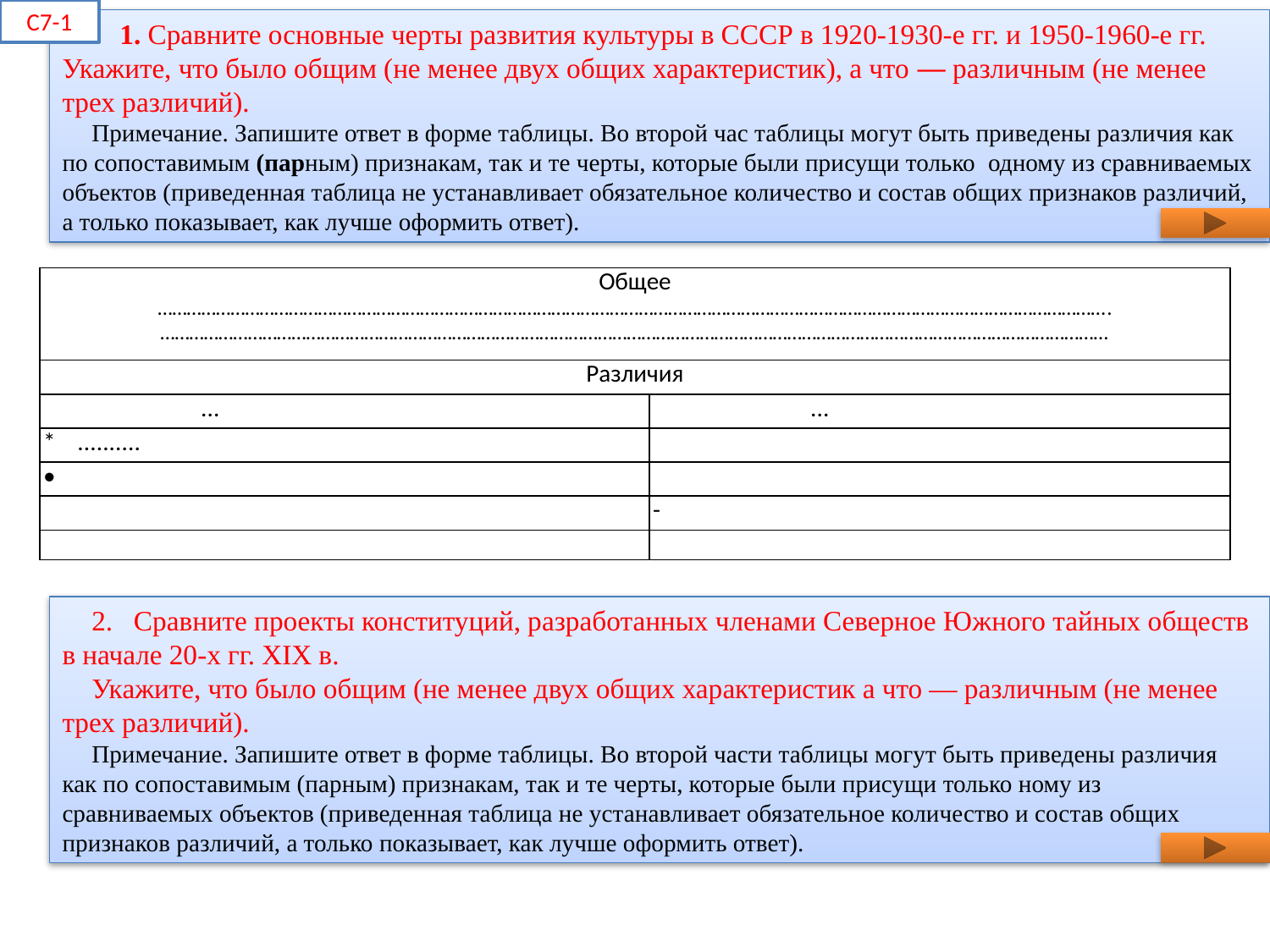

C7-1
    1. Сравните основные черты развития культуры в СССР в 1920-1930-е гг. и 1950-1960-е гг. Укажите, что было общим (не менее двух общих характеристик), а что — различным (не менее трех различий).
Примечание. Запишите ответ в форме таблицы. Во второй час таблицы могут быть приведены различия как по сопоставимым (парным) признакам, так и те черты, которые были присущи только  одному из сравниваемых объектов (приведенная таблица не устанавливает обязательное количество и состав общих признаков различий, а только показывает, как лучше оформить ответ).

| Общее ……………………………………………………………………………………………………………………………………………………………………………. …………………………………………………………………………………………………………………………………………………………………………… |  |
| --- | --- |
| Различия |  |
| ... | ... |
| \* .......... |  |
| • |  |
|  | - |
|  |  |
2.   Сравните проекты конституций, разработанных членами Северное Южного тайных обществ в начале 20-х гг. XIX в.
Укажите, что было общим (не менее двух общих характеристик а что — различным (не менее трех различий).
Примечание. Запишите ответ в форме таблицы. Во второй части таблицы могут быть приведены различия как по сопоставимым (парным) признакам, так и те черты, которые были присущи только ному из сравниваемых объектов (приведенная таблица не устанавливает обязательное количество и состав общих признаков различий, а только показывает, как лучше оформить ответ).